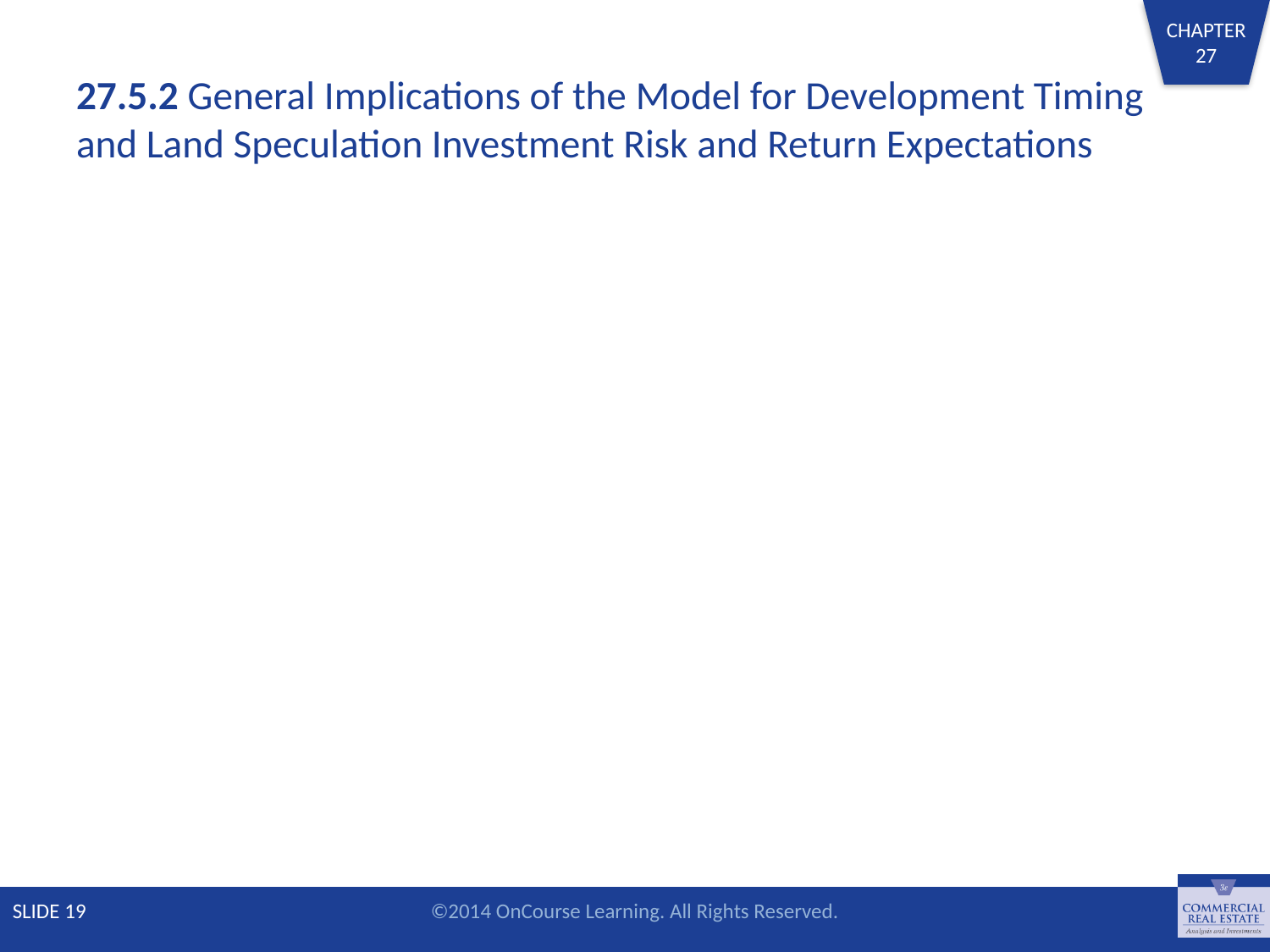

# 27.5.2 General Implications of the Model for Development Timing and Land Speculation Investment Risk and Return Expectations

SLIDE 19